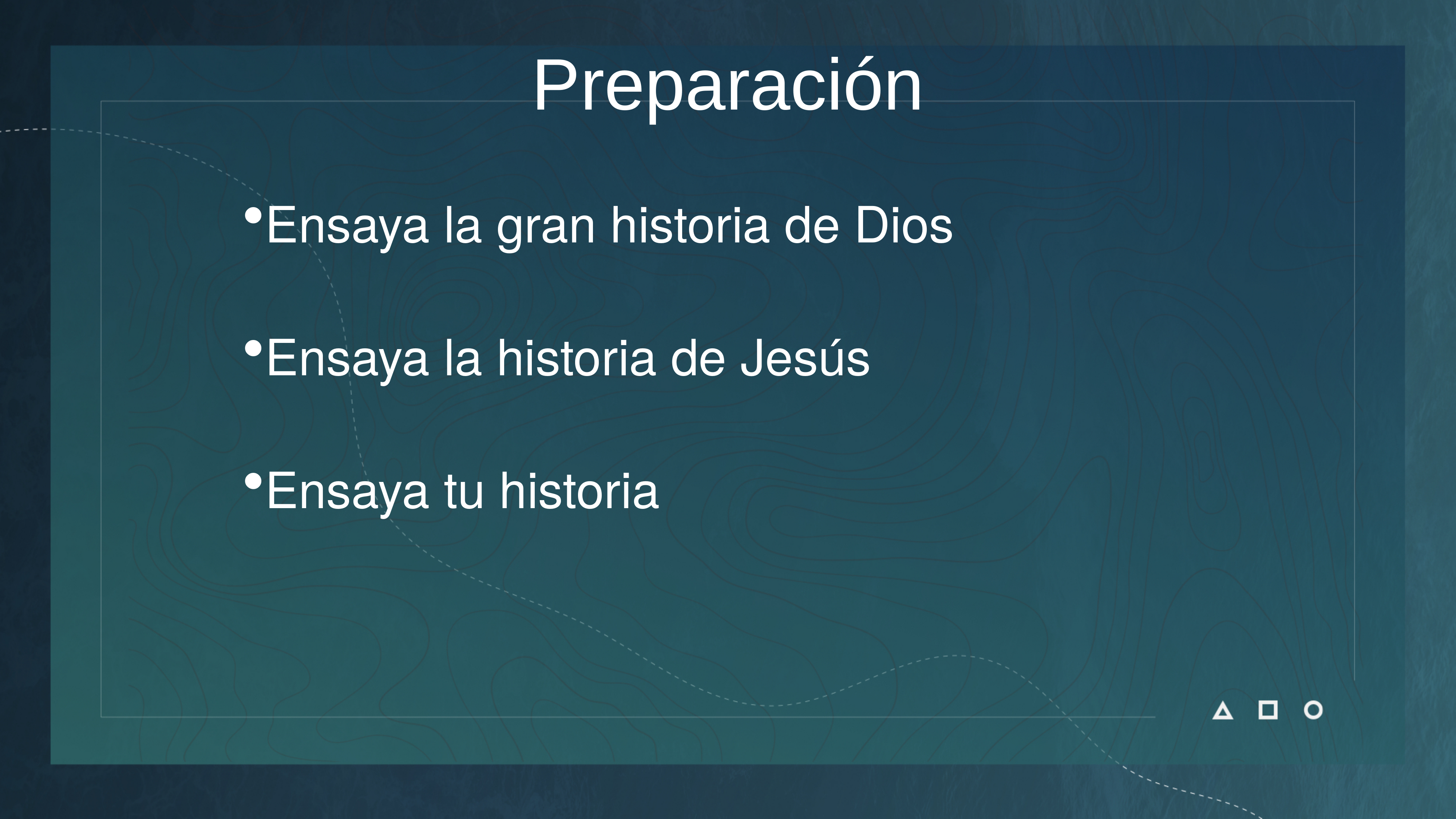

# Preparación
Ensaya la gran historia de Dios
Ensaya la historia de Jesús
Ensaya tu historia